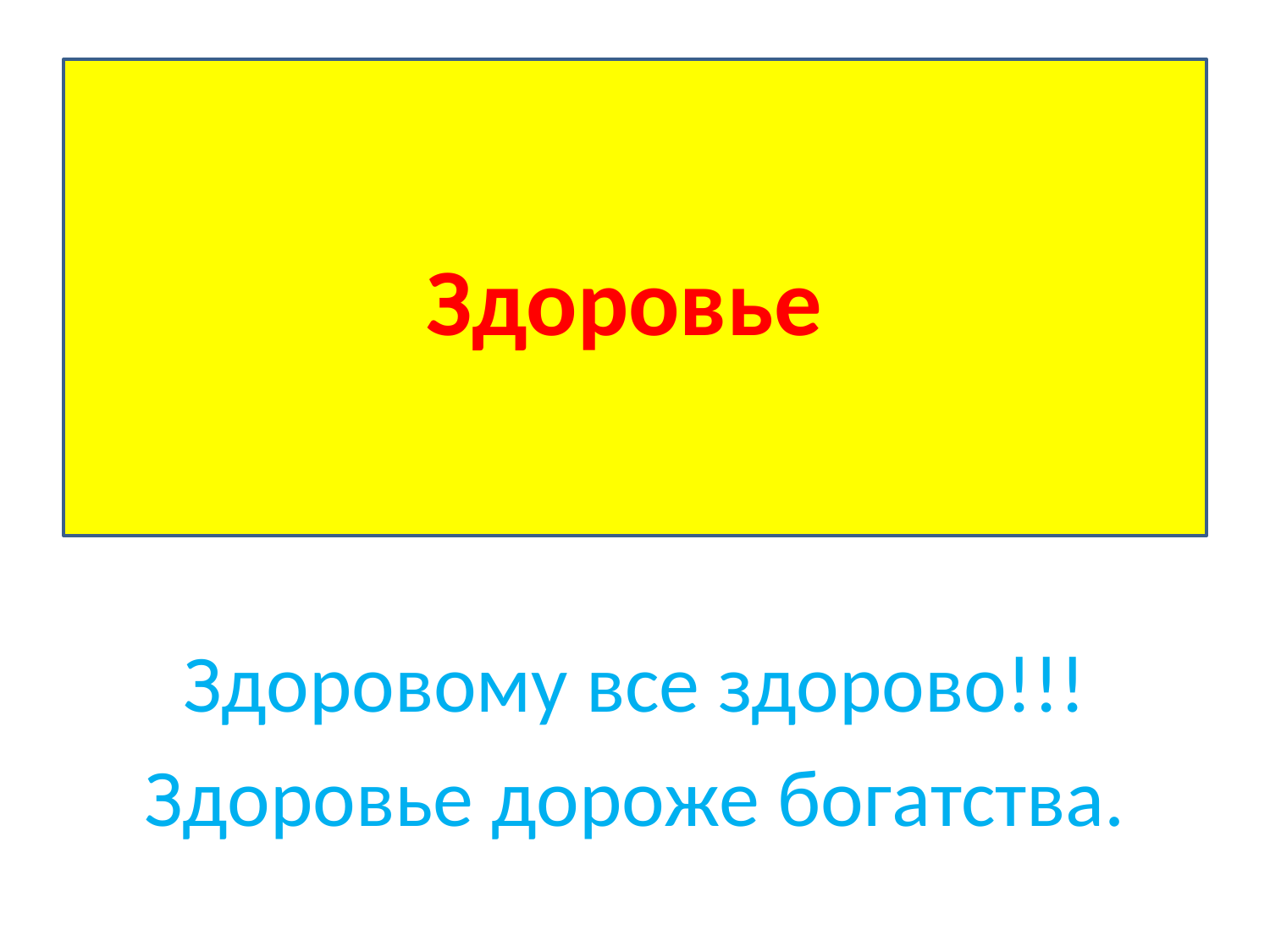

# Здоровье
Здоровому все здорово!!!
Здоровье дороже богатства.